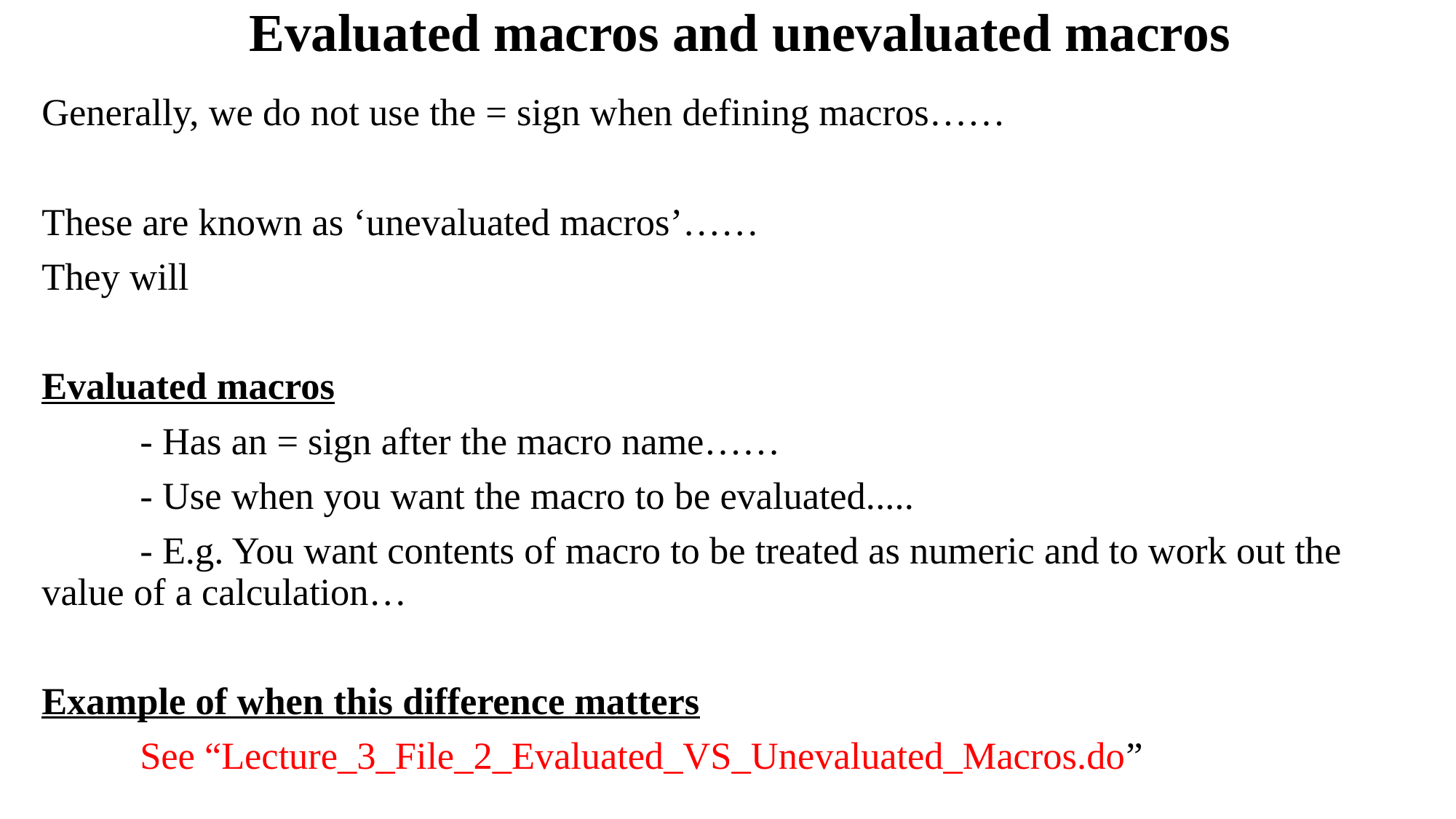

# Evaluated macros and unevaluated macros
Generally, we do not use the = sign when defining macros……

These are known as ‘unevaluated macros’……
They will

Evaluated macros
	- Has an = sign after the macro name……
	- Use when you want the macro to be evaluated.....
	- E.g. You want contents of macro to be treated as numeric and to work out the value of a calculation…

Example of when this difference matters
	See “Lecture_3_File_2_Evaluated_VS_Unevaluated_Macros.do”